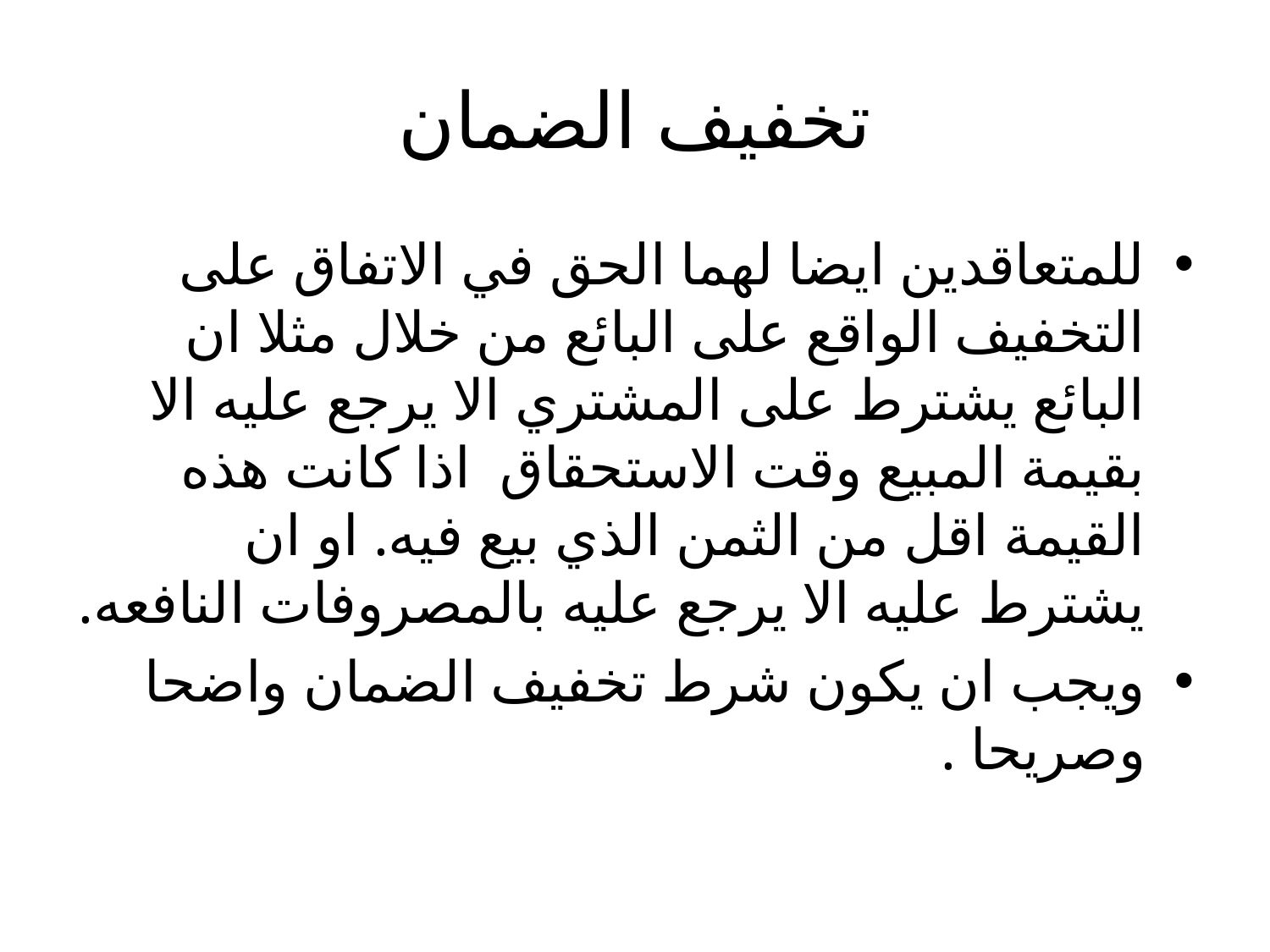

# تخفيف الضمان
للمتعاقدين ايضا لهما الحق في الاتفاق على التخفيف الواقع على البائع من خلال مثلا ان البائع يشترط على المشتري الا يرجع عليه الا بقيمة المبيع وقت الاستحقاق  اذا كانت هذه القيمة اقل من الثمن الذي بيع فيه. او ان يشترط عليه الا يرجع عليه بالمصروفات النافعه.
ويجب ان يكون شرط تخفيف الضمان واضحا وصريحا .